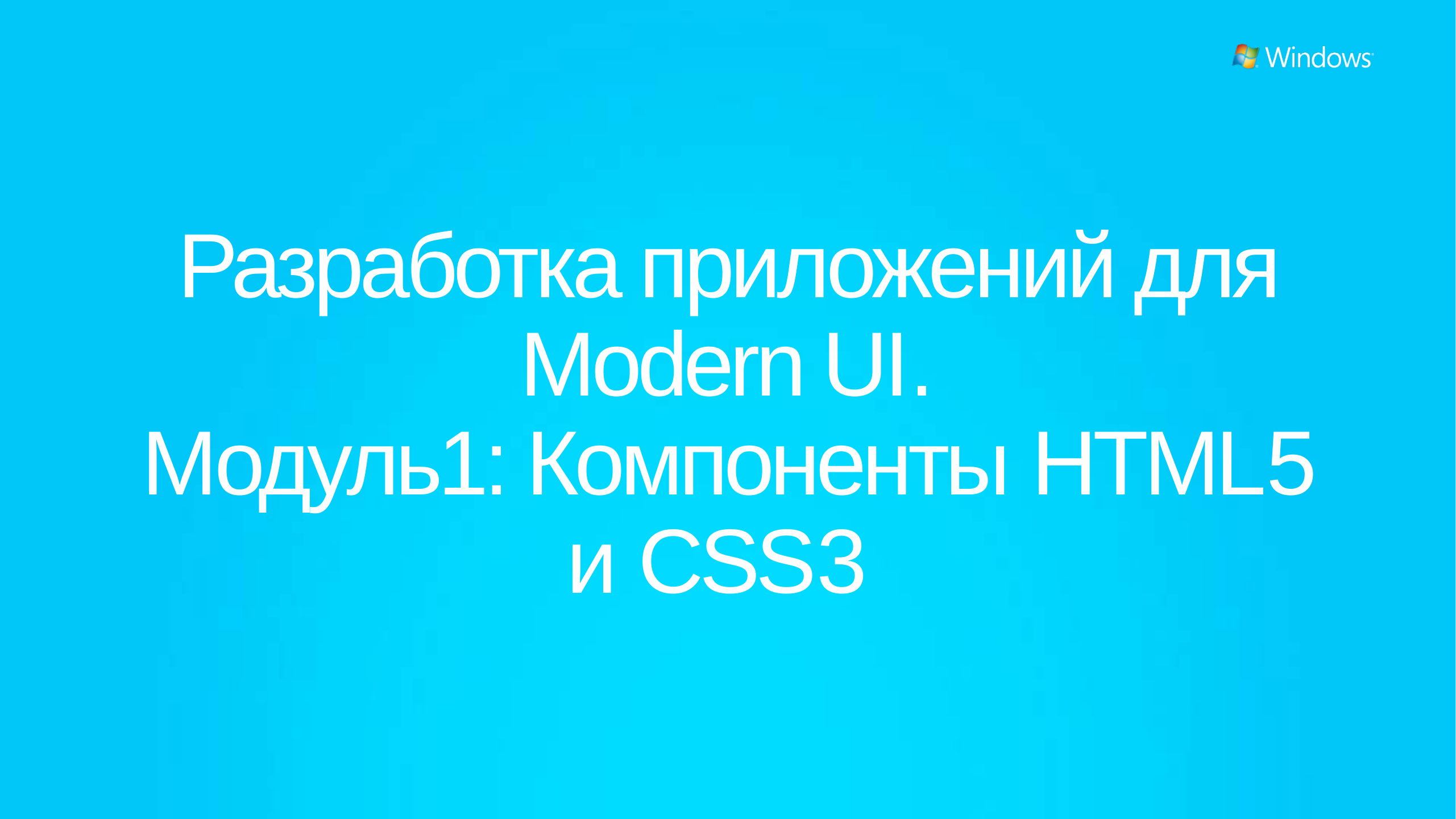

# Разработка приложений для Modern UI. Модуль1: Компоненты HTML5 и CSS3